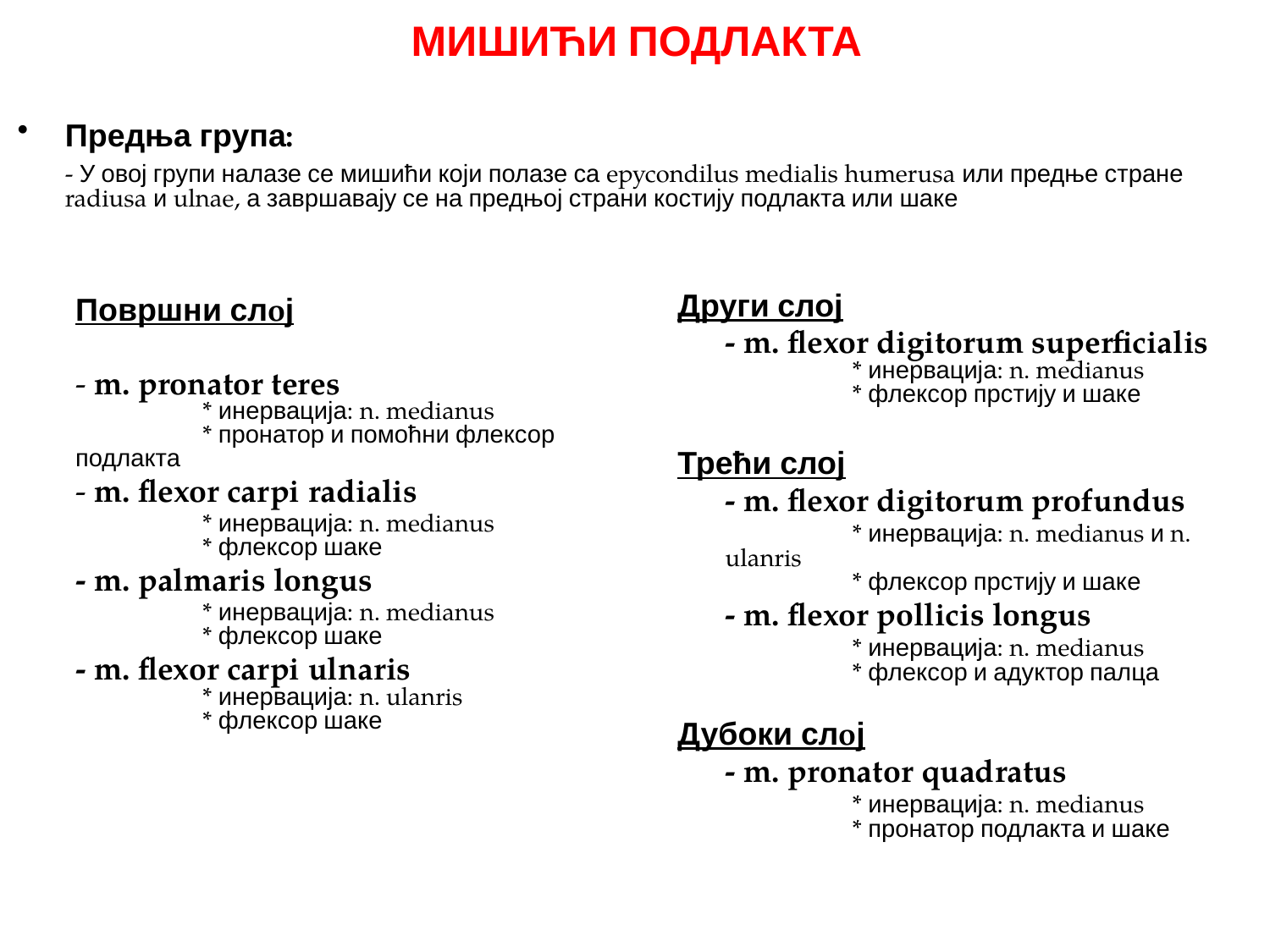

МИШИЋИ ПОДЛАКТА
Предња група:
	- У овој групи налазе се мишићи који полазе са epycondilus medialis humerusa или предње стране radiusa и ulnae, а завршавају се на предњој страни костију подлакта или шаке

	Површни слoј

	- m. pronator teres
	* инервација: n. medianus
	* пронатор и помоћни флексор подлакта
	- m. flexor carpi radialis
		* инервација: n. medianus
	* флексор шаке
	- m. palmaris longus
		* инервација: n. medianus
	* флексор шаке
	- m. flexor carpi ulnaris
	* инервација: n. ulanris
	* флексор шаке

Други слој
	- m. flexor digitorum superficialis
	* инервација: n. medianus
	* флексор прстију и шаке

Трећи слој
	- m. flexor digitorum profundus
	* инервација: n. medianus и n. ulanris
	* флексор прстију и шаке
	- m. flexor pollicis longus
	* инервација: n. medianus
	* флексор и адуктор палца

Дубоки слoј
	- m. pronator quadratus
	* инервација: n. medianus
	* пронатор подлакта и шаке